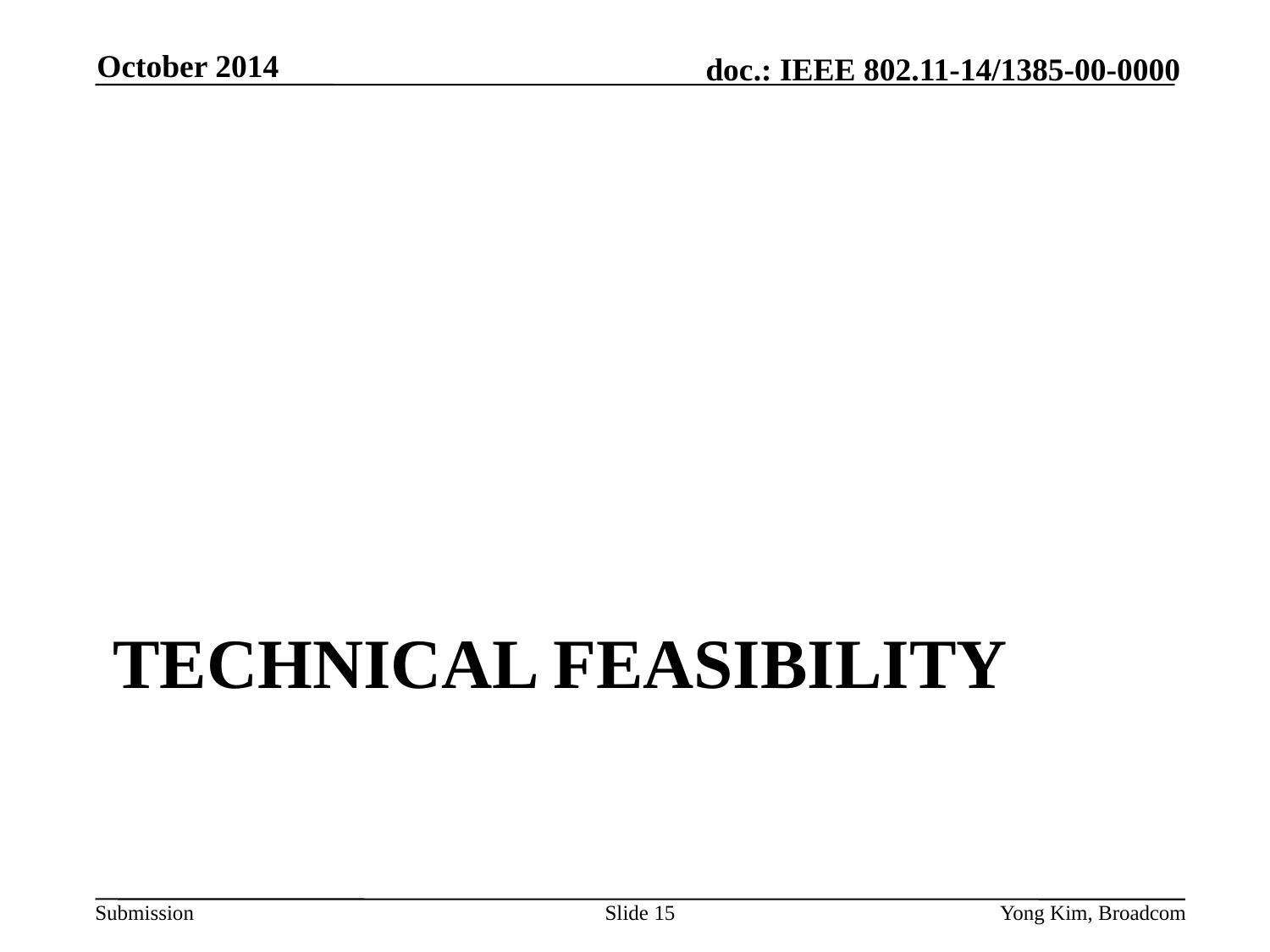

October 2014

# Technical Feasibility
Slide 15
Yong Kim, Broadcom